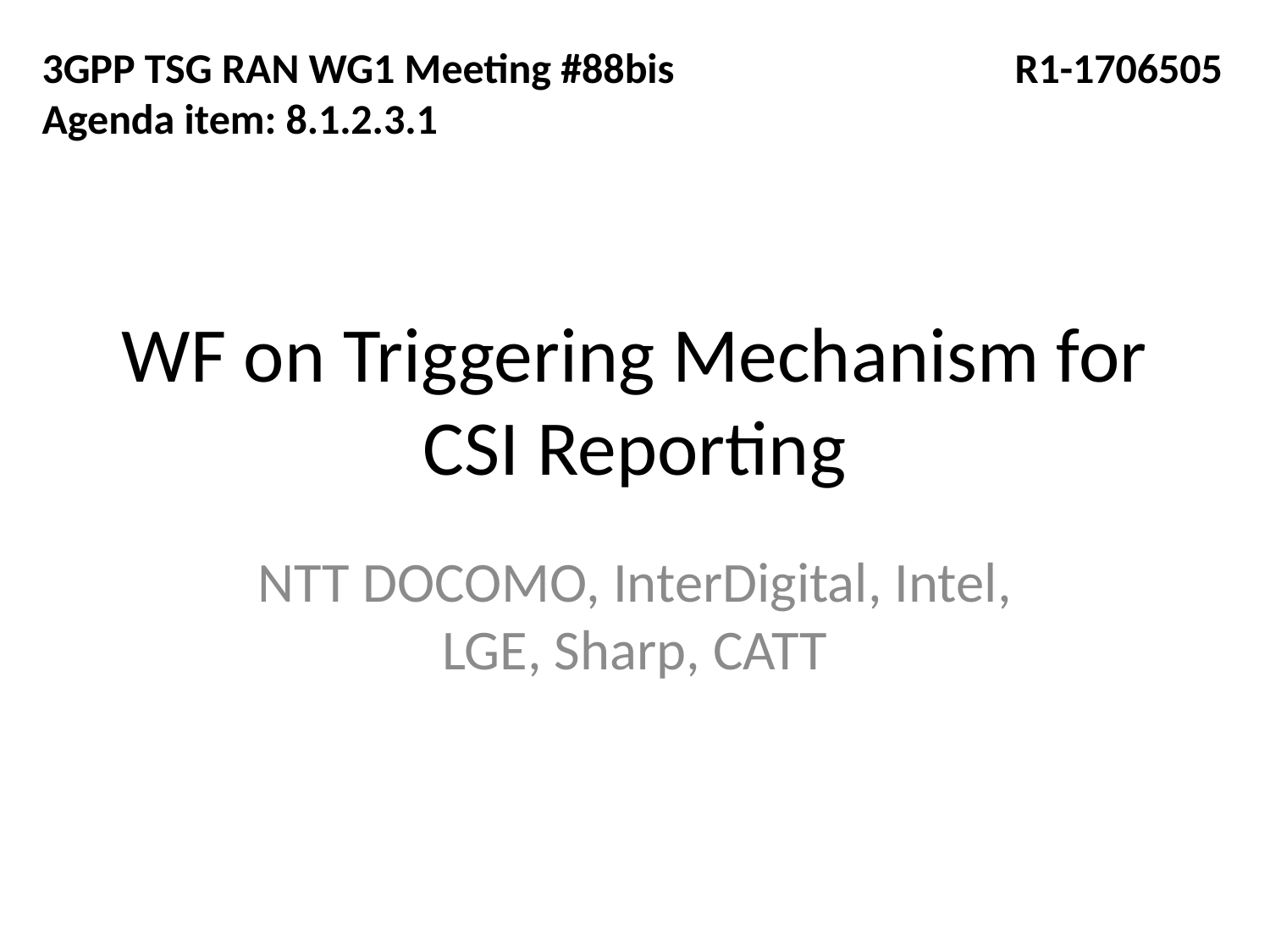

3GPP TSG RAN WG1 Meeting #88bis
Agenda item: 8.1.2.3.1
R1-1706505
# WF on Triggering Mechanism for CSI Reporting
NTT DOCOMO, InterDigital, Intel, LGE, Sharp, CATT